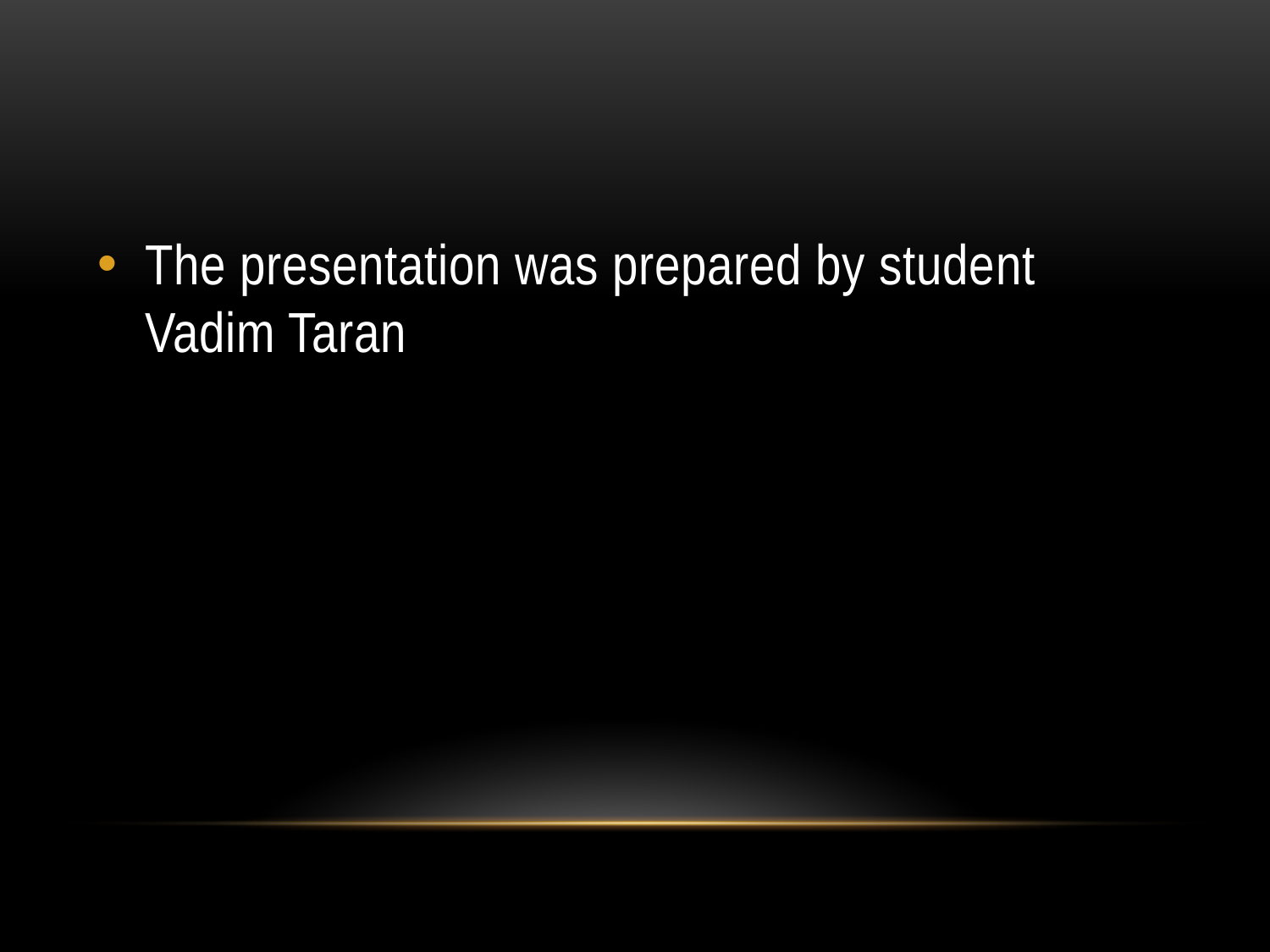

#
The presentation was prepared by student Vadim Taran